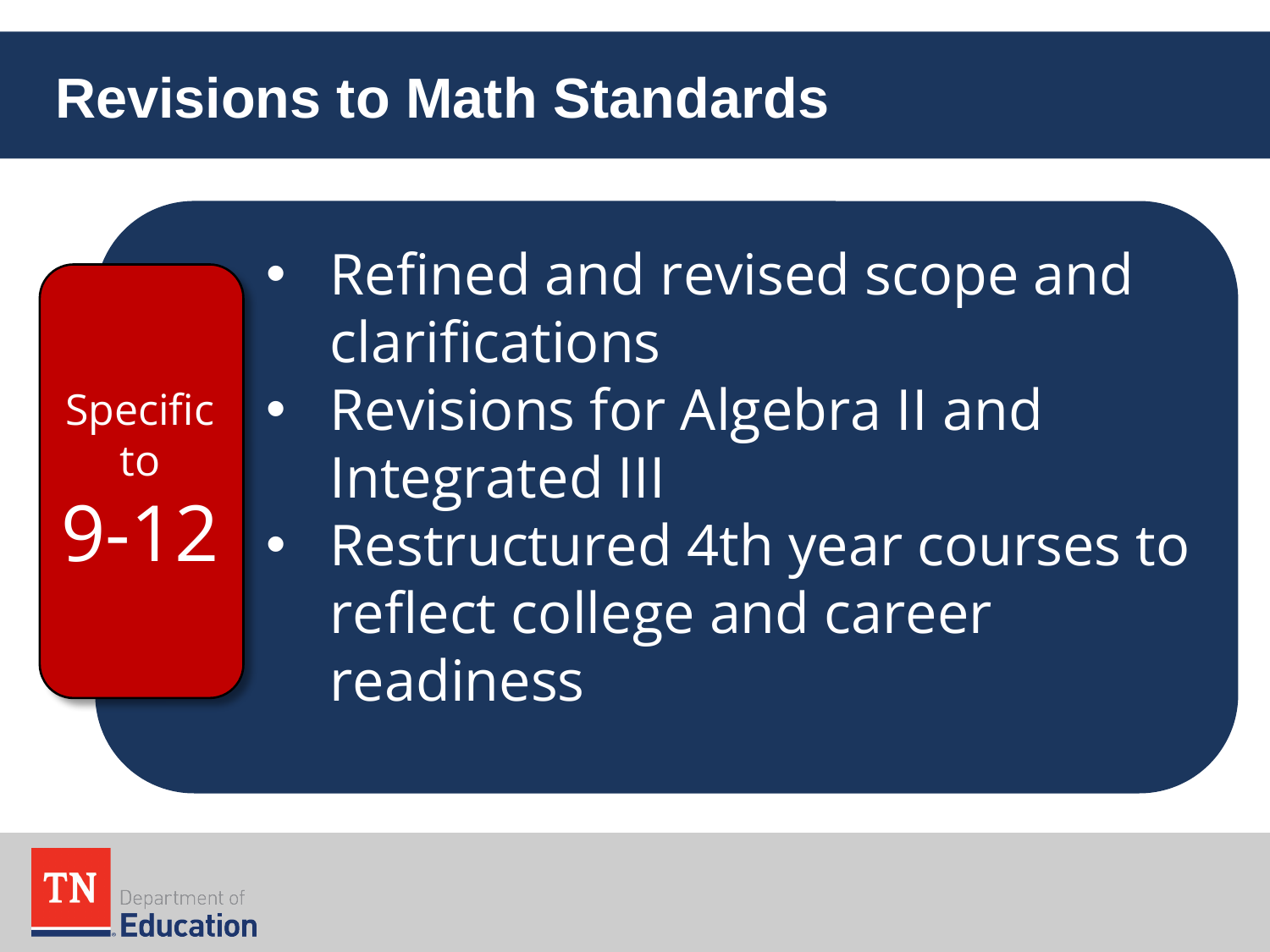

# Revisions to Math Standards

Refined and revised scope and clarifications
Revisions for Algebra II and Integrated III
Restructured 4th year courses to reflect college and career readiness

Specific to
9-12